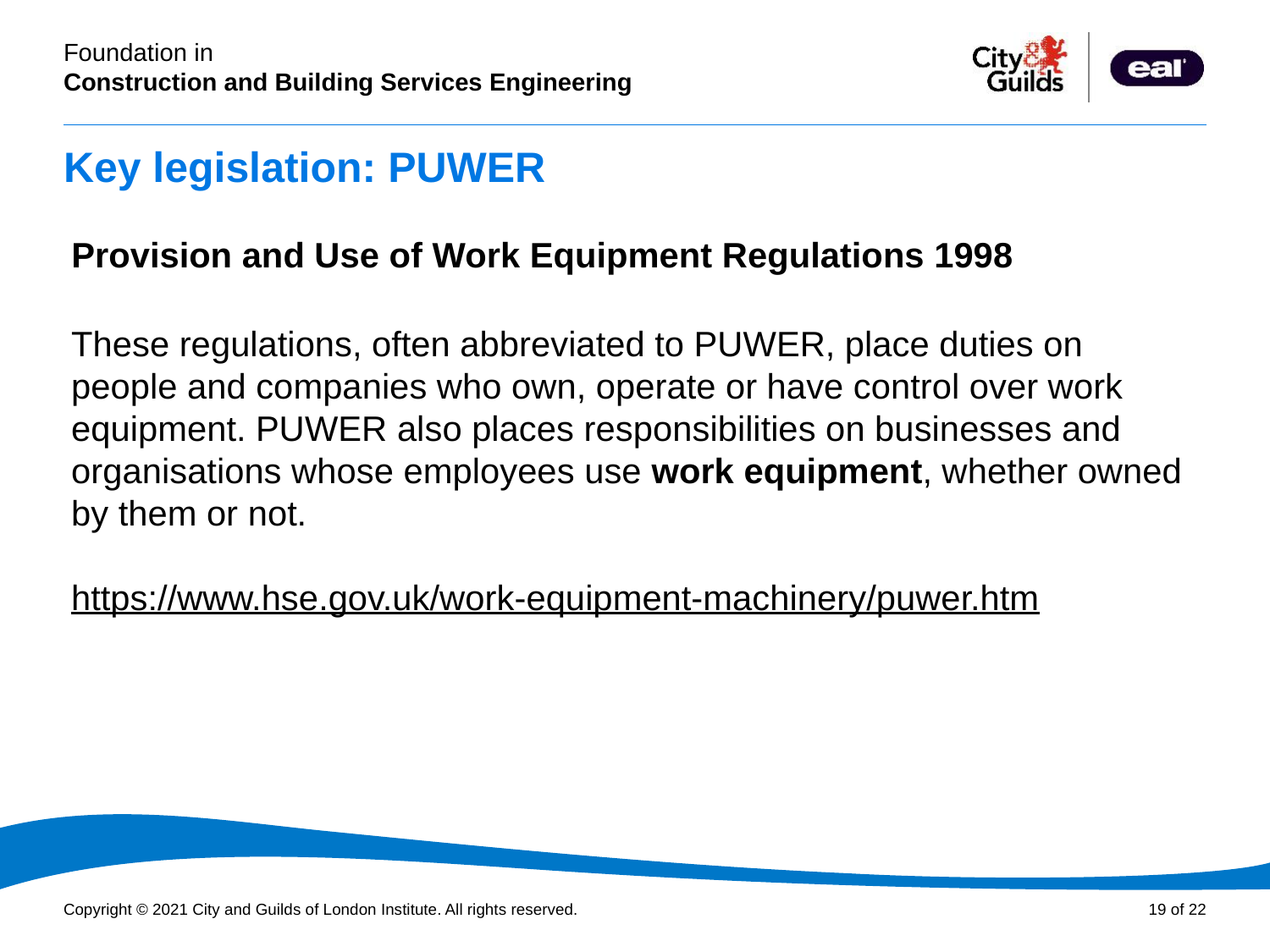

# Key legislation: PUWER
Provision and Use of Work Equipment Regulations 1998
These regulations, often abbreviated to PUWER, place duties on people and companies who own, operate or have control over work equipment. PUWER also places responsibilities on businesses and organisations whose employees use work equipment, whether owned by them or not.

https://www.hse.gov.uk/work-equipment-machinery/puwer.htm